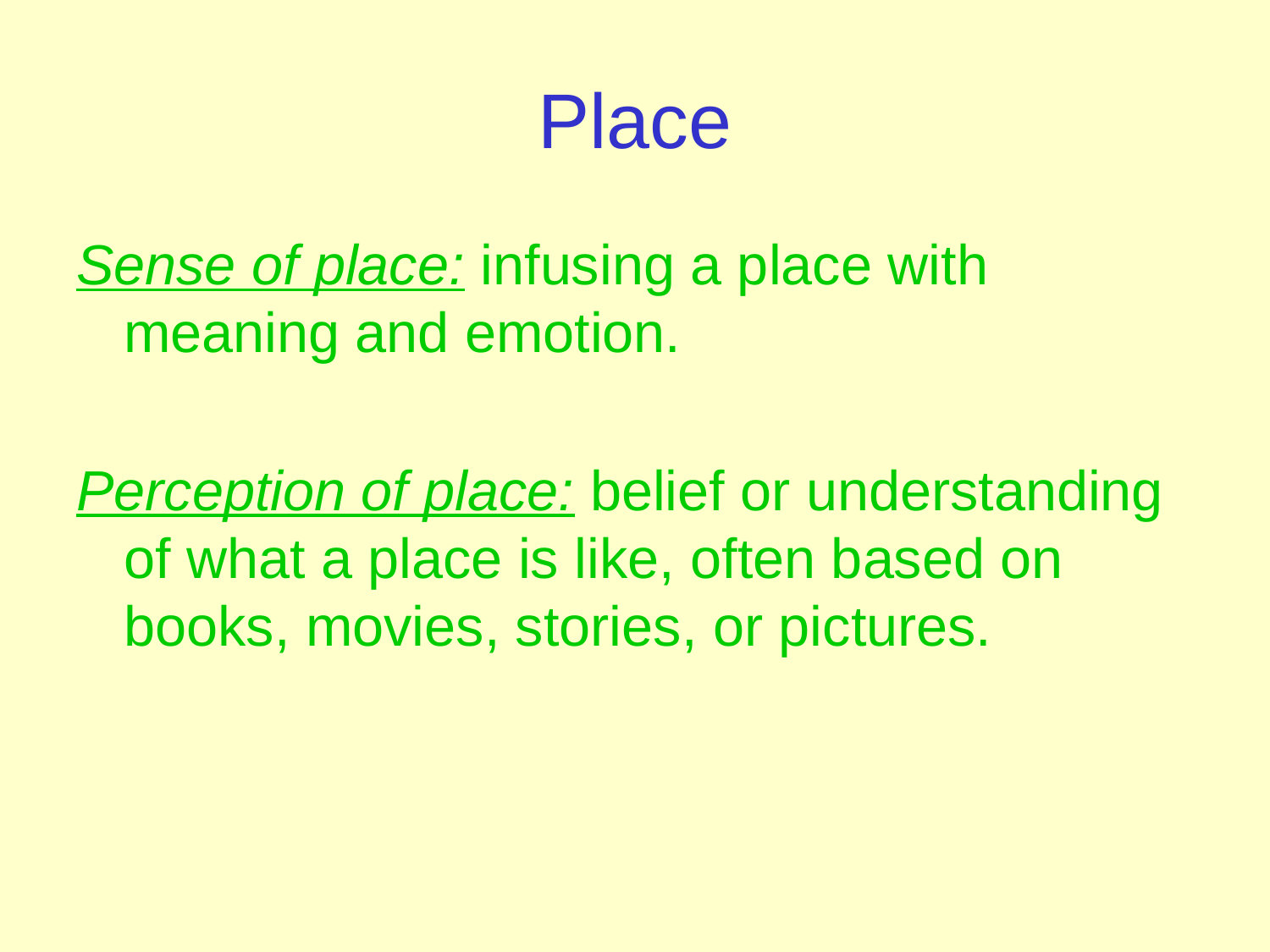

# Place
Sense of place: infusing a place with meaning and emotion.

Perception of place: belief or understanding of what a place is like, often based on books, movies, stories, or pictures.